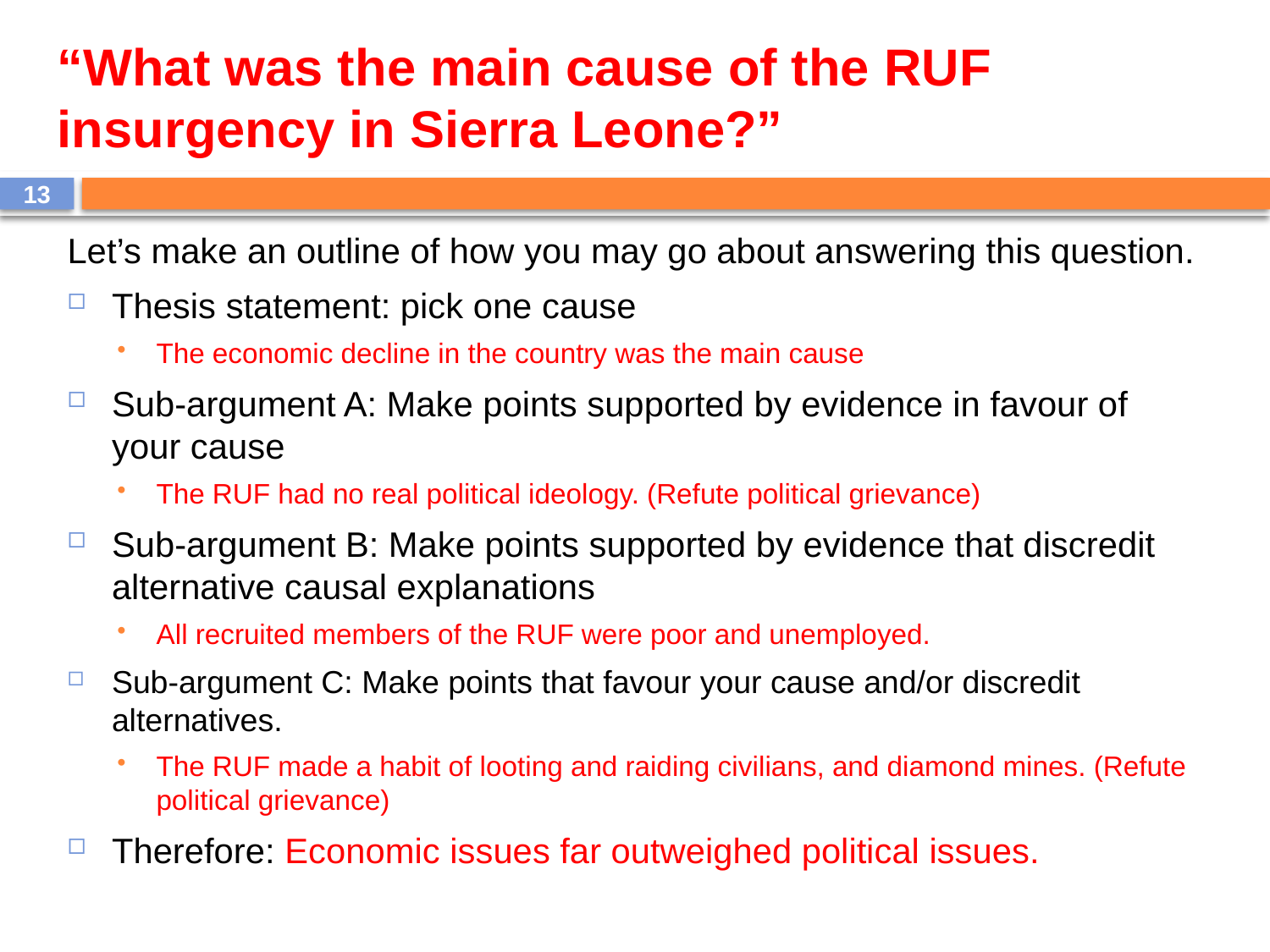

# “What was the main cause of the RUF insurgency in Sierra Leone?”
13
Let’s make an outline of how you may go about answering this question.
Thesis statement: pick one cause
The economic decline in the country was the main cause
Sub-argument A: Make points supported by evidence in favour of your cause
The RUF had no real political ideology. (Refute political grievance)
Sub-argument B: Make points supported by evidence that discredit alternative causal explanations
All recruited members of the RUF were poor and unemployed.
Sub-argument C: Make points that favour your cause and/or discredit alternatives.
The RUF made a habit of looting and raiding civilians, and diamond mines. (Refute political grievance)
Therefore: Economic issues far outweighed political issues.